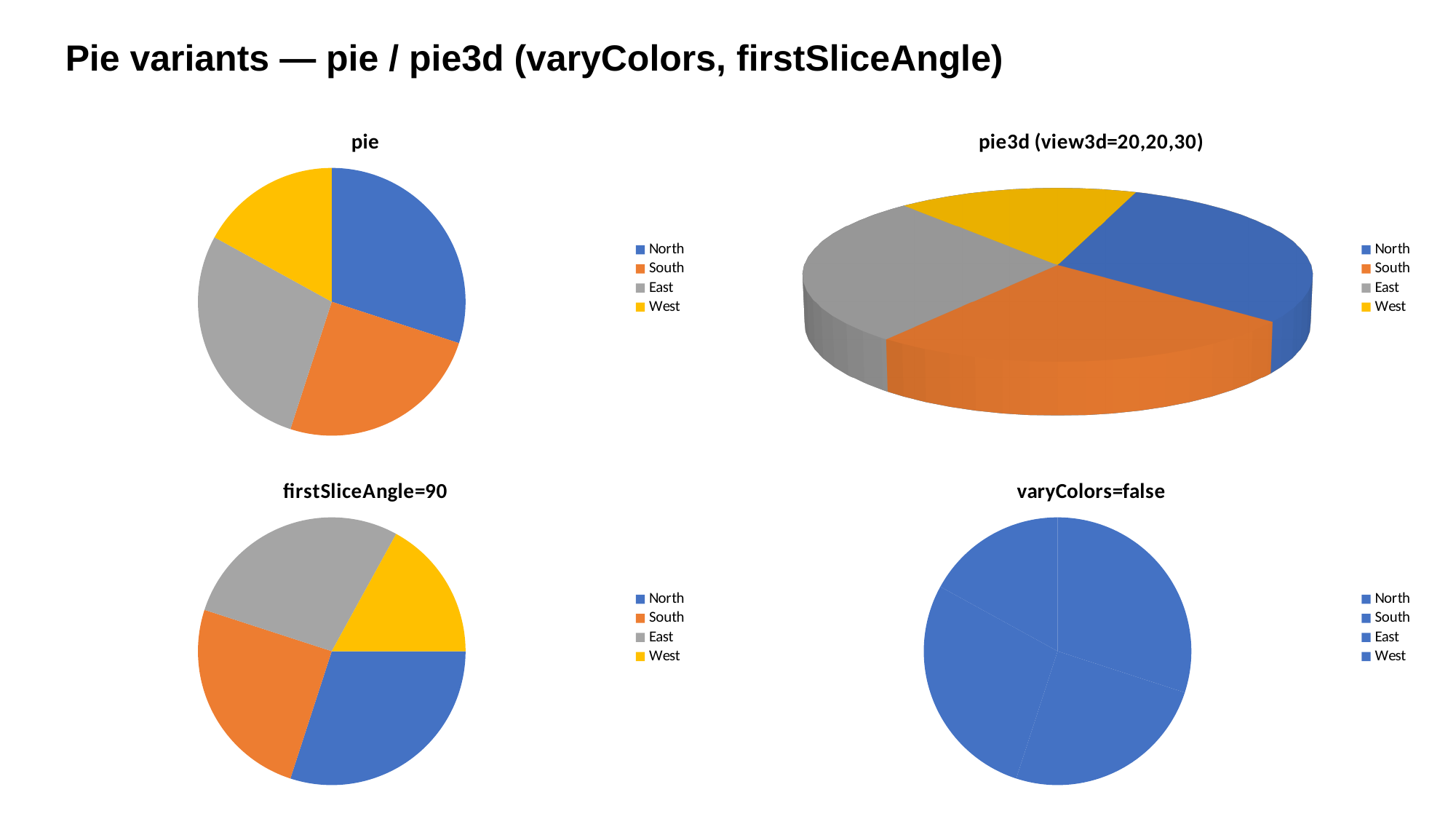

Pie variants — pie / pie3d (varyColors, firstSliceAngle)

### Chart: pie

| Category |  |
|---|---|
| North | 30.0 |
| South | 25.0 |
| East | 28.0 |
| West | 17.0 |

[unsupported chart]

### Chart: firstSliceAngle=90

| Category |  |
|---|---|
| North | 30.0 |
| South | 25.0 |
| East | 28.0 |
| West | 17.0 |

### Chart: varyColors=false

| Category |  |
|---|---|
| North | 30.0 |
| South | 25.0 |
| East | 28.0 |
| West | 17.0 |